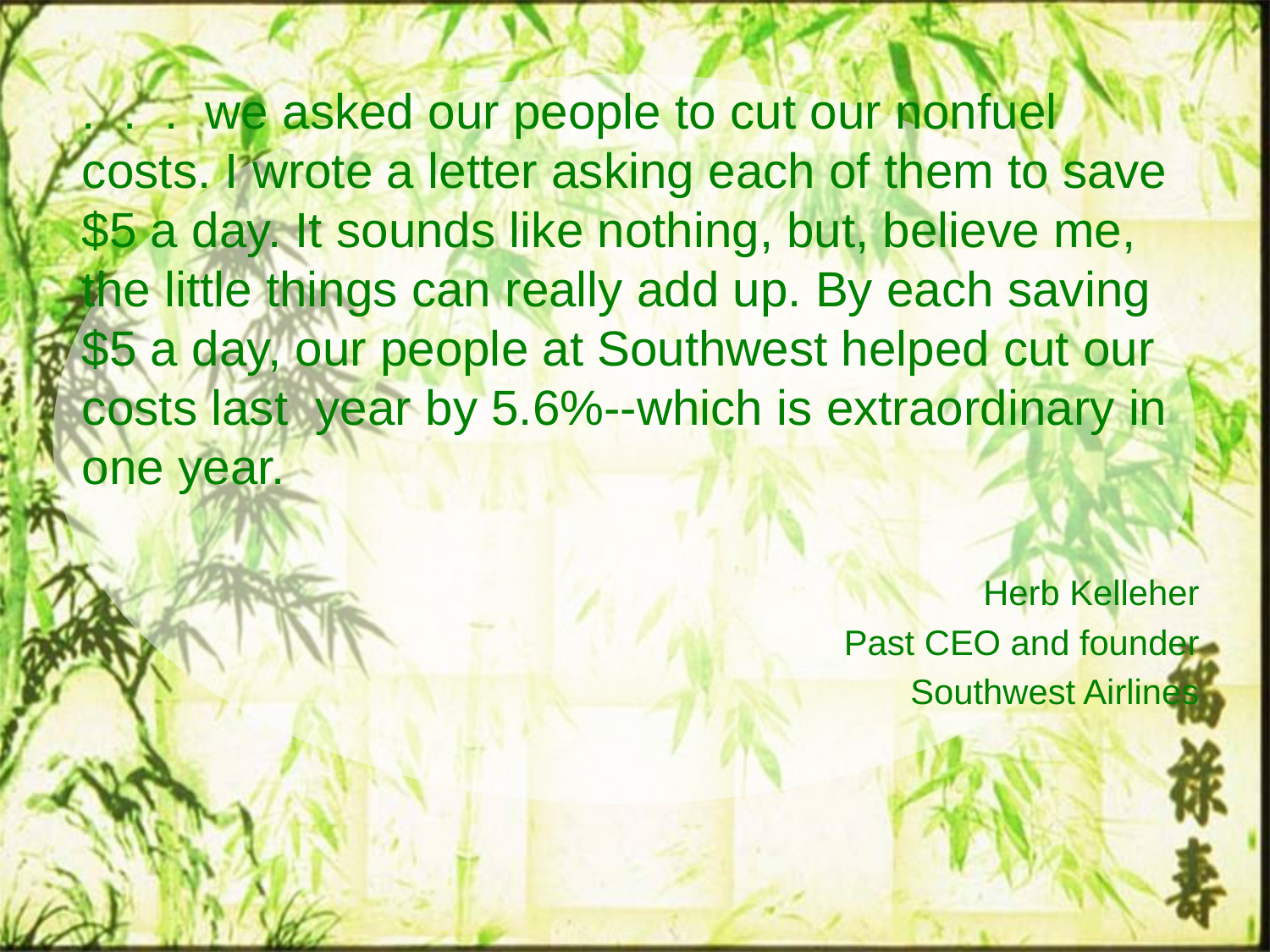

.  .  .  we asked our people to cut our nonfuel costs. I wrote a letter asking each of them to save $5 a day. It sounds like nothing, but, believe me, the little things can really add up. By each saving $5 a day, our people at Southwest helped cut our costs last  year by 5.6%--which is extraordinary in one year.

Herb Kelleher
Past CEO and founder
Southwest Airlines